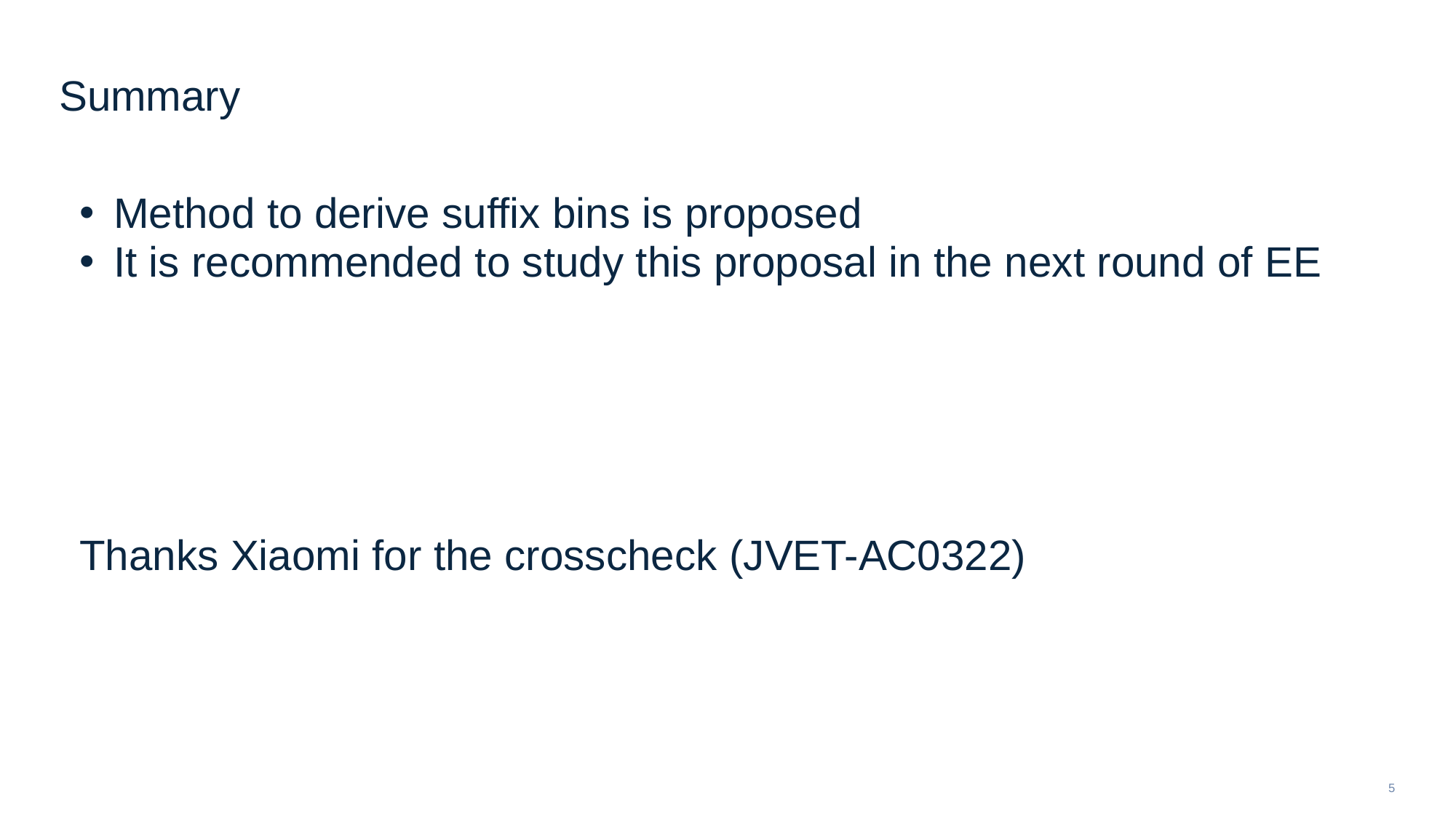

# Summary
Method to derive suffix bins is proposed
It is recommended to study this proposal in the next round of EE

Thanks Xiaomi for the crosscheck (JVET-AC0322)